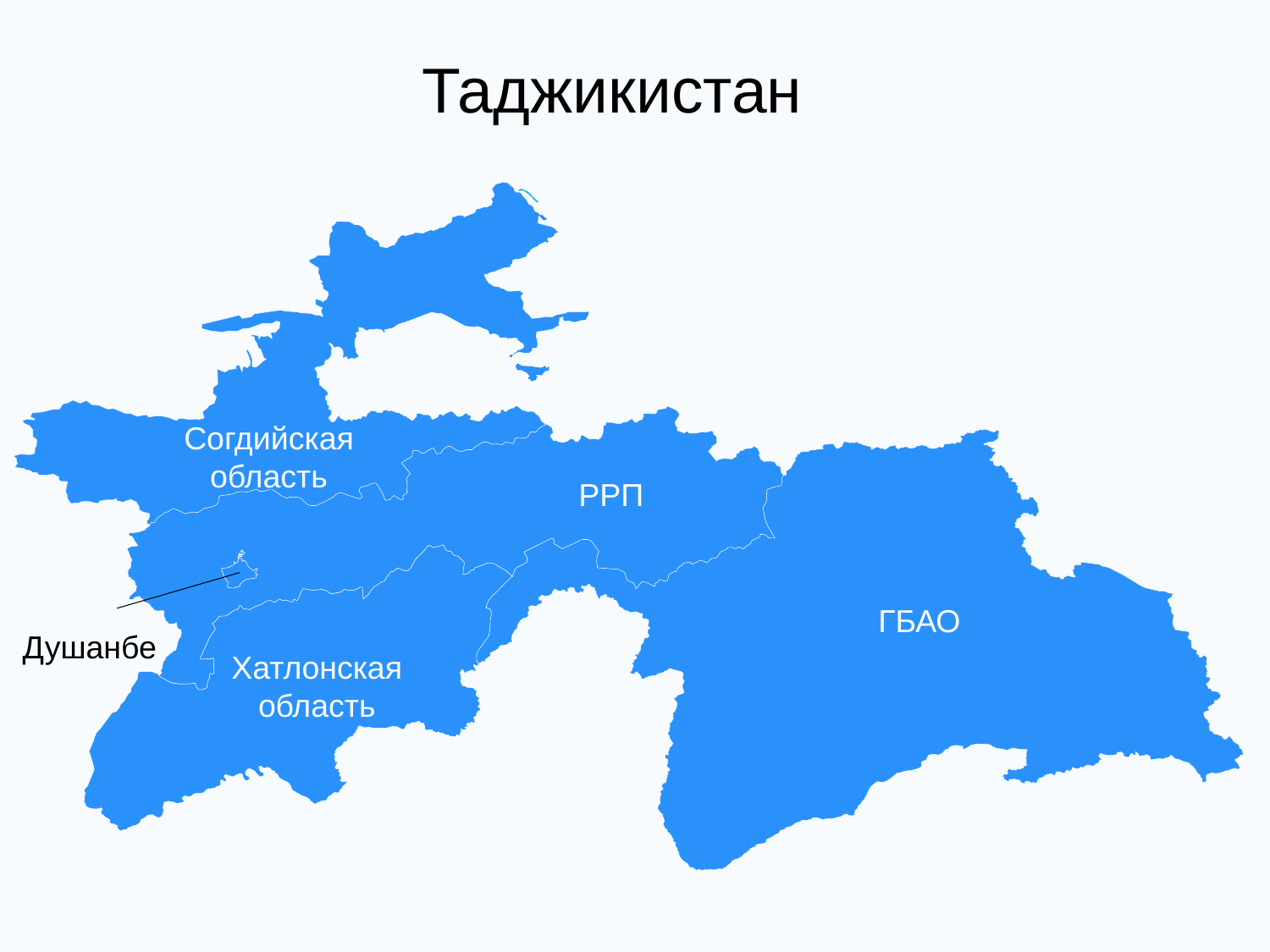

Согдийская область
РРП
ГБАО
Душанбе
Хатлонская область
# Таджикистан